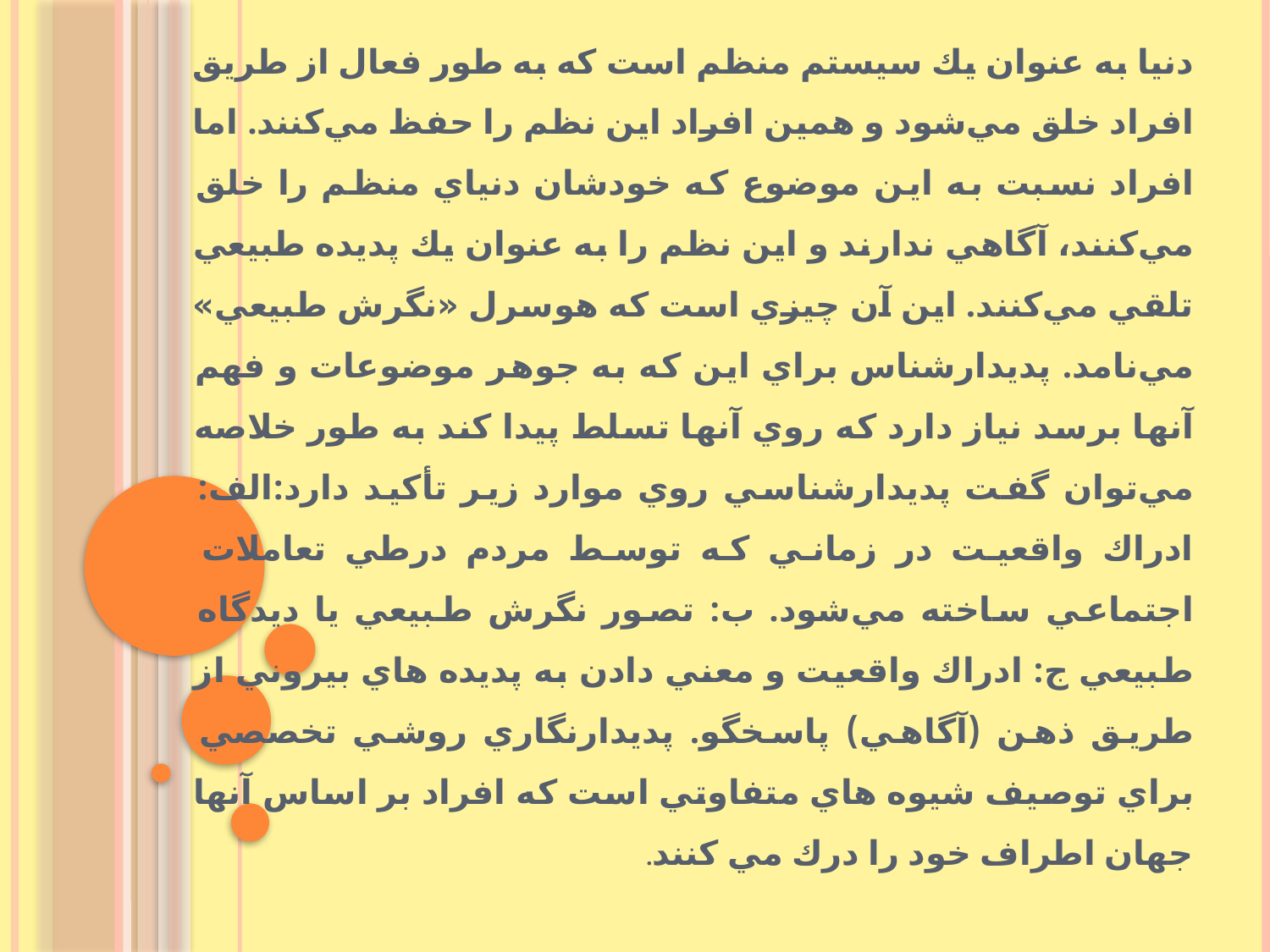

# دنيا به عنوان يك سيستم منظم است كه به طور فعال از طريق افراد خلق مي‌شود و همين افراد اين نظم را حفظ مي‌كنند. اما افراد نسبت به اين موضوع كه خودشان دنياي منظم را خلق مي‌كنند، آگاهي ندارند و اين نظم را به عنوان يك پديده طبيعي تلقي مي‌كنند. اين آن چيزي است كه هوسرل «نگرش طبيعي» مي‌نامد. پديدارشناس براي اين كه به جوهر موضوعات و فهم آنها برسد نياز دارد كه روي آنها تسلط پيدا كند به طور خلاصه مي‌توان گفت پديدارشناسي روي موارد زير تأكيد دارد:الف: ادراك واقعيت در زماني كه توسط مردم درطي تعاملات اجتماعي ساخته مي‌شود. ب: تصور نگرش طبيعي يا ديدگاه طبيعي ج: ادراك واقعيت و معني دادن به پديده هاي بيروني از طريق ذهن (آگاهي) پاسخگو. پديدارنگاري روشي تخصصي براي توصيف شيوه هاي متفاوتي است كه افراد بر اساس آنها جهان اطراف خود را درك مي كنند.